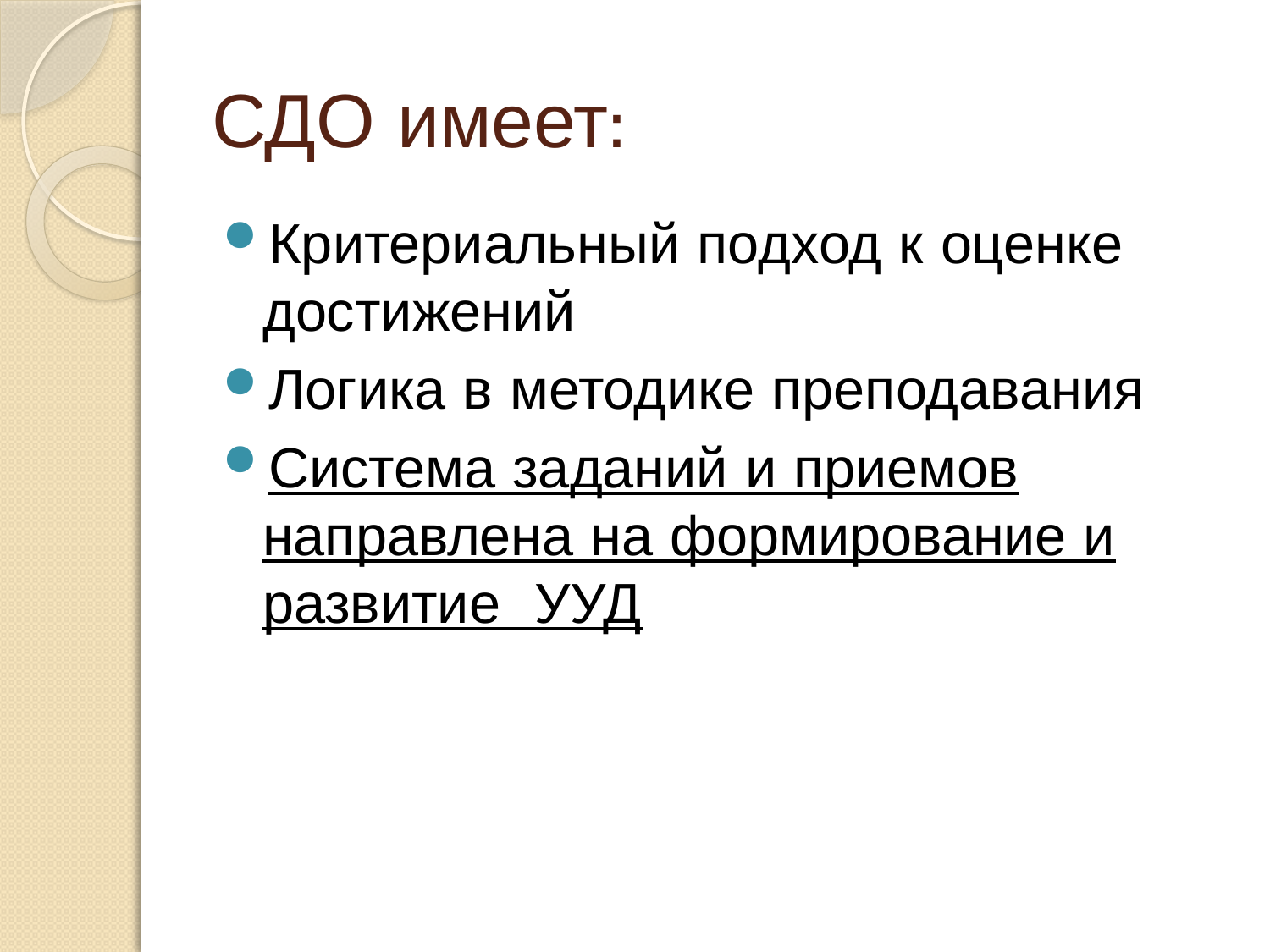

# СДО имеет:
Критериальный подход к оценке достижений
Логика в методике преподавания
Система заданий и приемов направлена на формирование и развитие  УУД